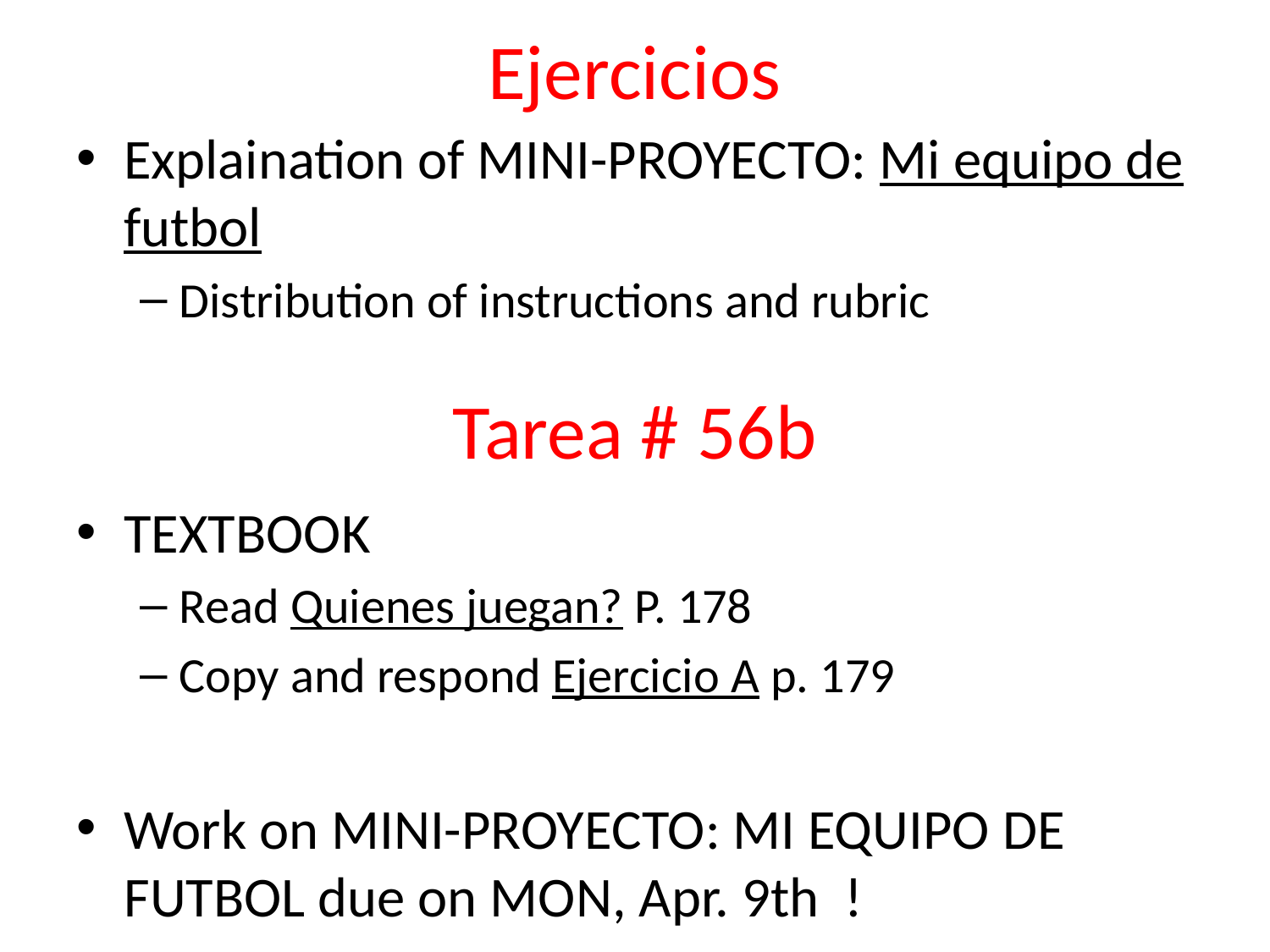

Ejercicios
Explaination of MINI-PROYECTO: Mi equipo de futbol
Distribution of instructions and rubric

TEXTBOOK
Read Quienes juegan? P. 178
Copy and respond Ejercicio A p. 179

Work on MINI-PROYECTO: MI EQUIPO DE FUTBOL due on MON, Apr. 9th  !
Tarea # 56b